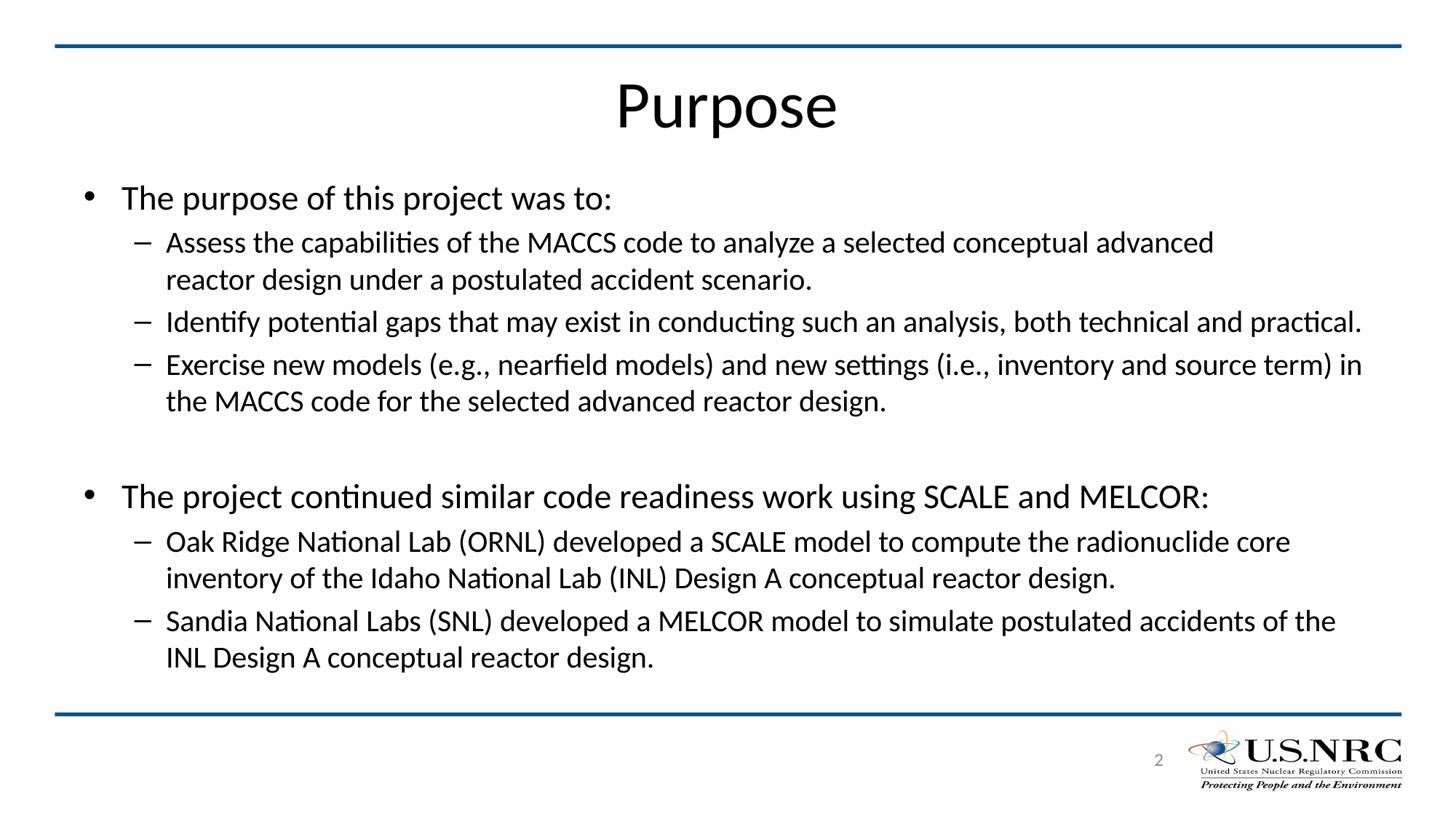

# Purpose
The purpose of this project was to:
Assess the capabilities of the MACCS code to analyze a selected conceptual advanced reactor design under a postulated accident scenario.
Identify potential gaps that may exist in conducting such an analysis, both technical and practical.
Exercise new models (e.g., nearfield models) and new settings (i.e., inventory and source term) in the MACCS code for the selected advanced reactor design.

The project continued similar code readiness work using SCALE and MELCOR:
Oak Ridge National Lab (ORNL) developed a SCALE model to compute the radionuclide core inventory of the Idaho National Lab (INL) Design A conceptual reactor design.
Sandia National Labs (SNL) developed a MELCOR model to simulate postulated accidents of the INL Design A conceptual reactor design.
2